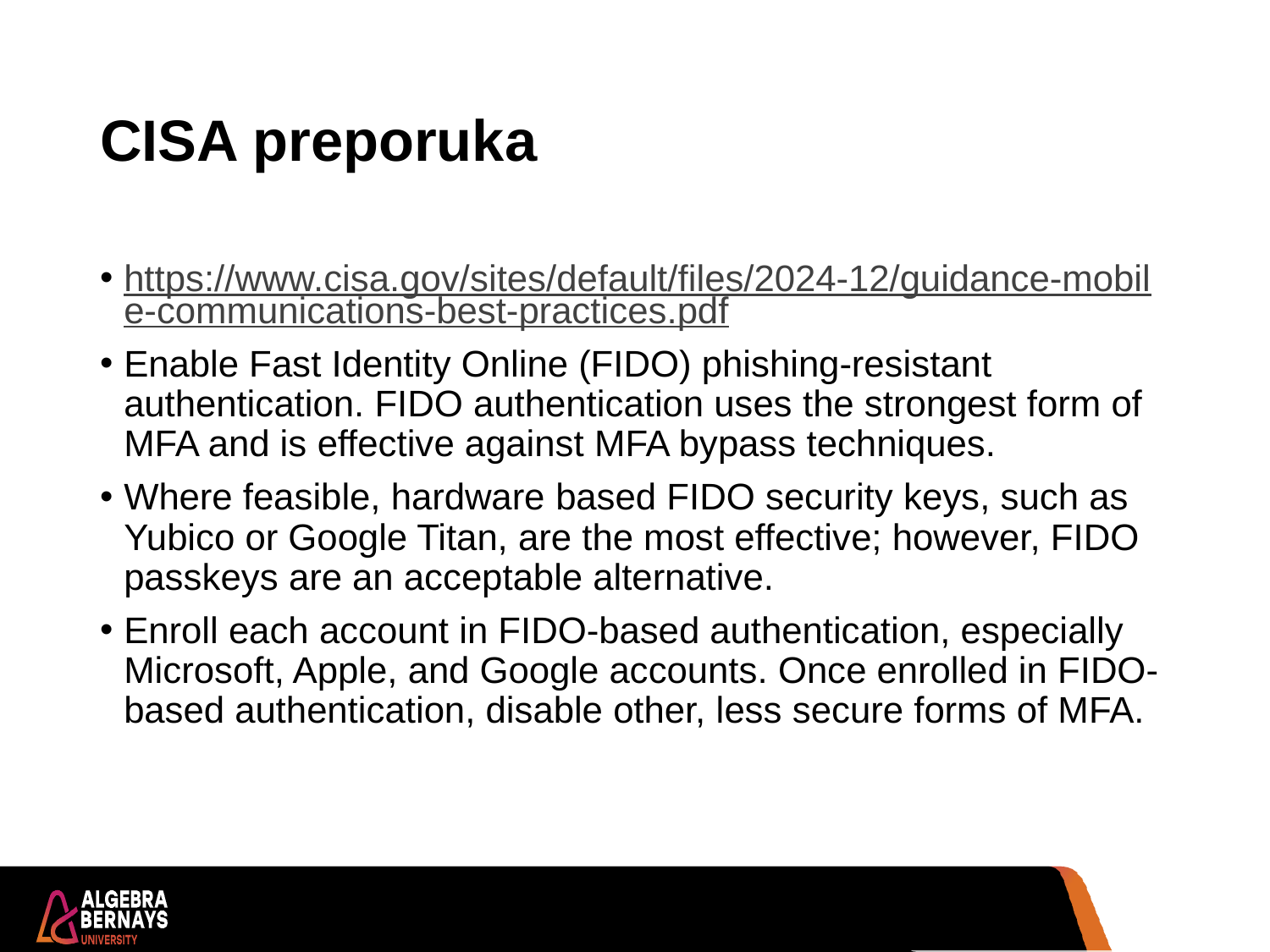

# CISA preporuka
https://www.cisa.gov/sites/default/files/2024-12/guidance-mobile-communications-best-practices.pdf
Enable Fast Identity Online (FIDO) phishing-resistant authentication. FIDO authentication uses the strongest form of MFA and is effective against MFA bypass techniques.
Where feasible, hardware based FIDO security keys, such as Yubico or Google Titan, are the most effective; however, FIDO passkeys are an acceptable alternative.
Enroll each account in FIDO-based authentication, especially Microsoft, Apple, and Google accounts. Once enrolled in FIDO-based authentication, disable other, less secure forms of MFA.